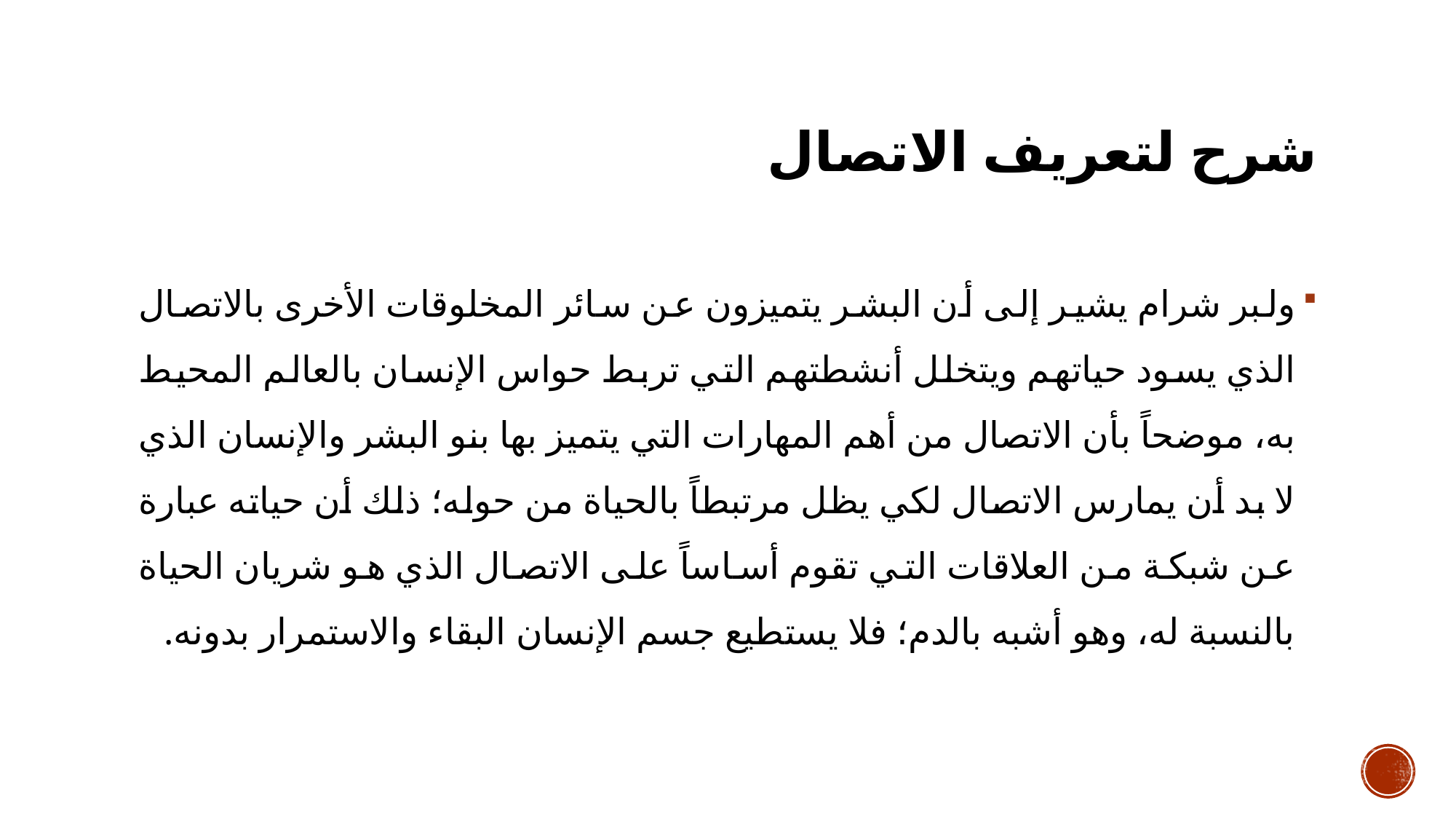

# شرح لتعريف الاتصال
ولبر شرام يشير إلى أن البشر يتميزون عن سائر المخلوقات الأخرى بالاتصال الذي يسود حياتهم ويتخلل أنشطتهم التي تربط حواس الإنسان بالعالم المحيط به، موضحاً بأن الاتصال من أهم المهارات التي يتميز بها بنو البشر والإنسان الذي لا بد أن يمارس الاتصال لكي يظل مرتبطاً بالحياة من حوله؛ ذلك أن حياته عبارة عن شبكة من العلاقات التي تقوم أساساً على الاتصال الذي هو شريان الحياة بالنسبة له، وهو أشبه بالدم؛ فلا يستطيع جسم الإنسان البقاء والاستمرار بدونه.